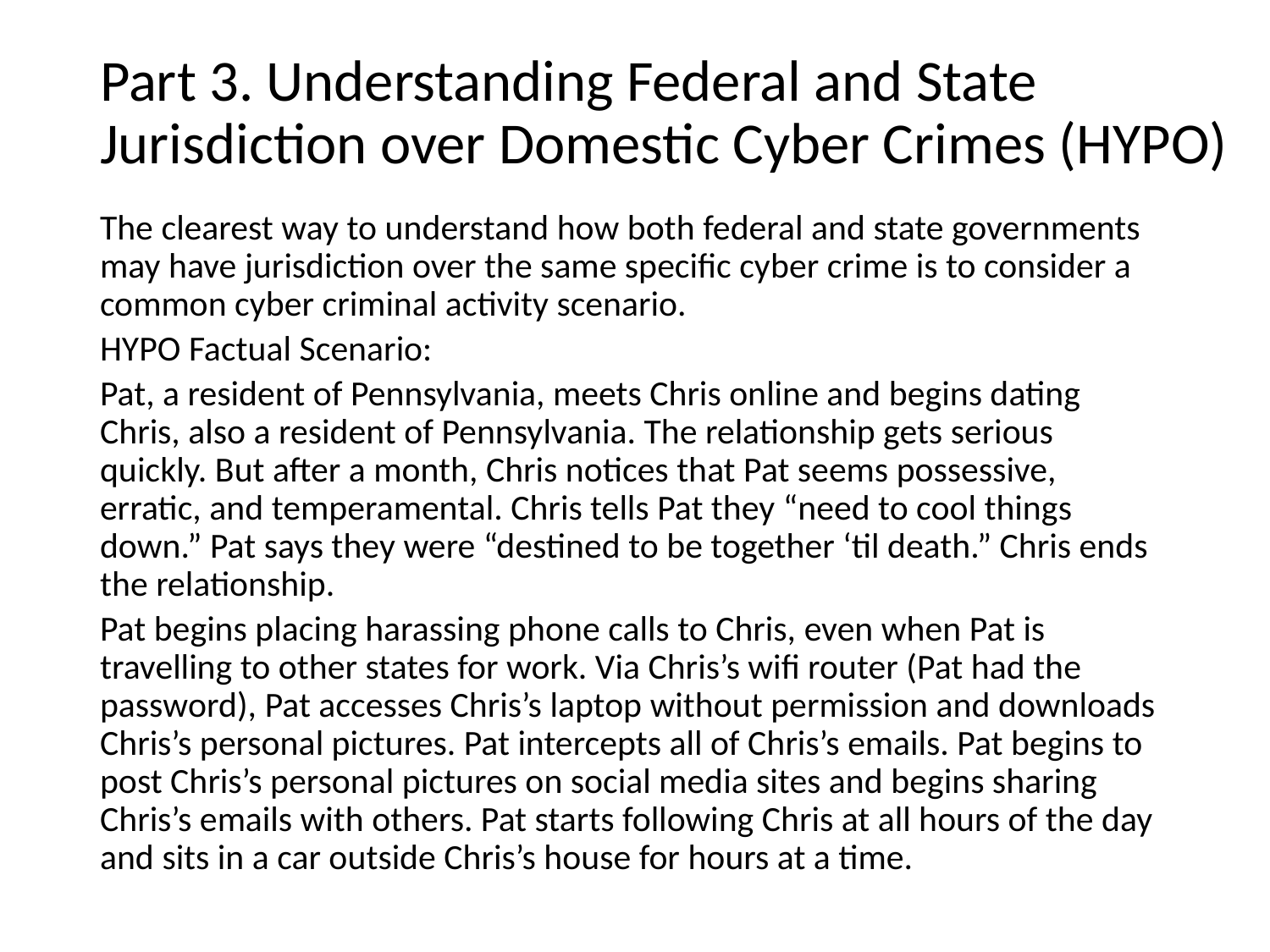

# Part 3. Understanding Federal and State Jurisdiction over Domestic Cyber Crimes (HYPO)
The clearest way to understand how both federal and state governments may have jurisdiction over the same specific cyber crime is to consider a common cyber criminal activity scenario.
HYPO Factual Scenario:
Pat, a resident of Pennsylvania, meets Chris online and begins dating Chris, also a resident of Pennsylvania. The relationship gets serious quickly. But after a month, Chris notices that Pat seems possessive, erratic, and temperamental. Chris tells Pat they “need to cool things down.” Pat says they were “destined to be together ‘til death.” Chris ends the relationship.
Pat begins placing harassing phone calls to Chris, even when Pat is travelling to other states for work. Via Chris’s wifi router (Pat had the password), Pat accesses Chris’s laptop without permission and downloads Chris’s personal pictures. Pat intercepts all of Chris’s emails. Pat begins to post Chris’s personal pictures on social media sites and begins sharing Chris’s emails with others. Pat starts following Chris at all hours of the day and sits in a car outside Chris’s house for hours at a time.